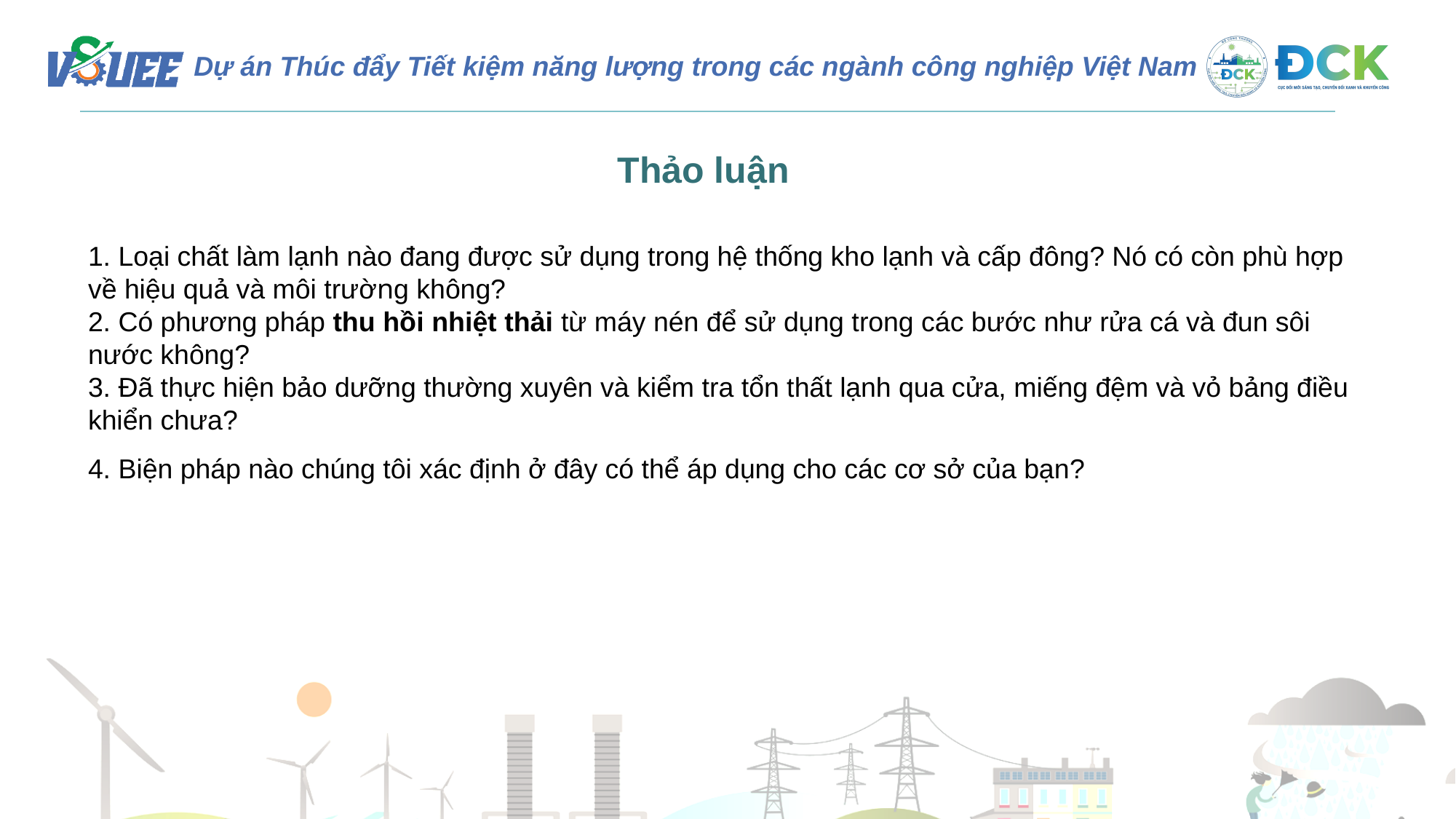

Thảo luận
1. Loại chất làm lạnh nào đang được sử dụng trong hệ thống kho lạnh và cấp đông? Nó có còn phù hợp về hiệu quả và môi trường không?
2. Có phương pháp thu hồi nhiệt thải từ máy nén để sử dụng trong các bước như rửa cá và đun sôi nước không?
3. Đã thực hiện bảo dưỡng thường xuyên và kiểm tra tổn thất lạnh qua cửa, miếng đệm và vỏ bảng điều khiển chưa?
4. Biện pháp nào chúng tôi xác định ở đây có thể áp dụng cho các cơ sở của bạn?